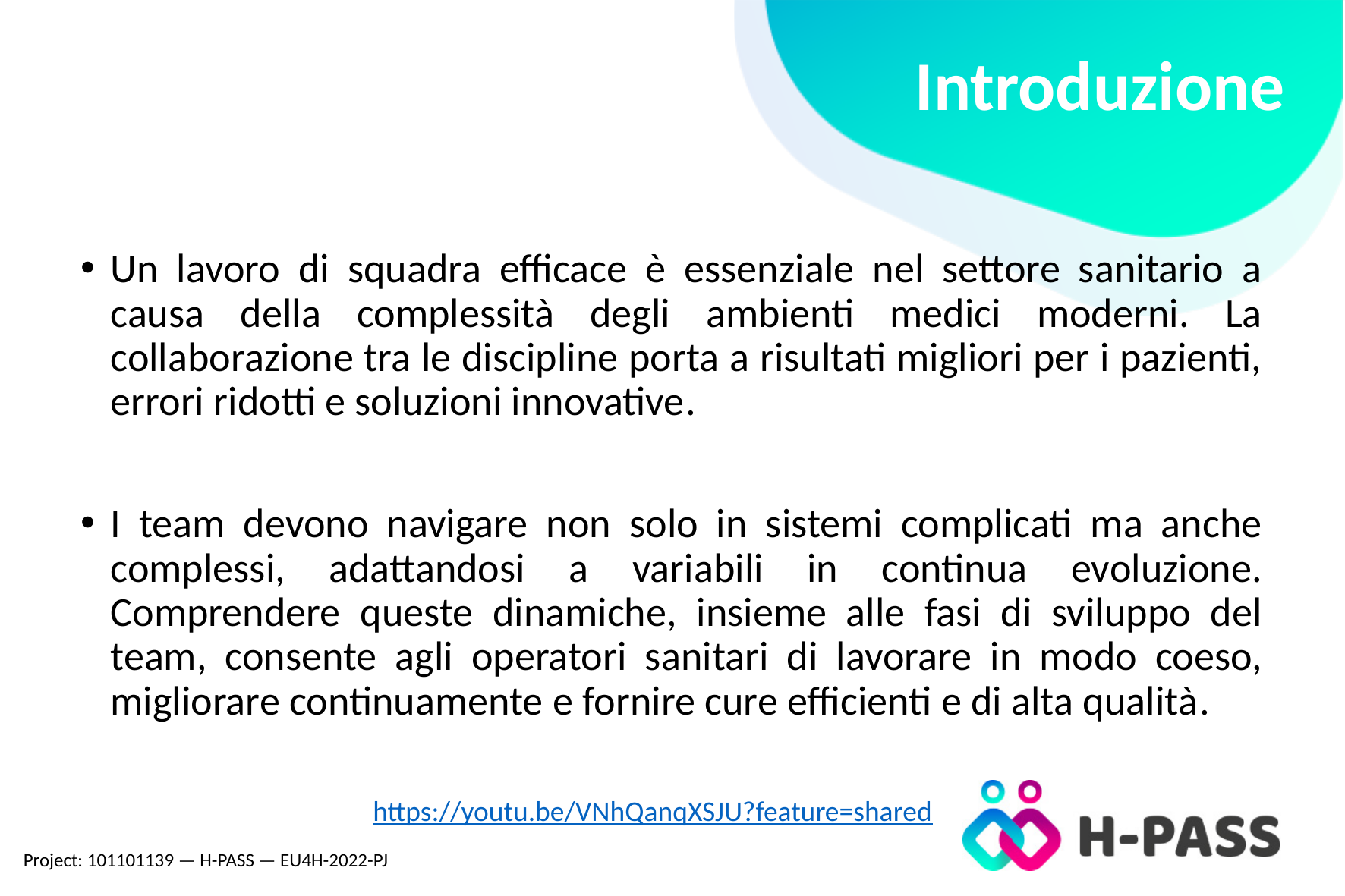

Introduzione
Un lavoro di squadra efficace è essenziale nel settore sanitario a causa della complessità degli ambienti medici moderni. La collaborazione tra le discipline porta a risultati migliori per i pazienti, errori ridotti e soluzioni innovative.

I team devono navigare non solo in sistemi complicati ma anche complessi, adattandosi a variabili in continua evoluzione. Comprendere queste dinamiche, insieme alle fasi di sviluppo del team, consente agli operatori sanitari di lavorare in modo coeso, migliorare continuamente e fornire cure efficienti e di alta qualità.
https://youtu.be/VNhQanqXSJU?feature=shared
Project: 101101139 — H-PASS — EU4H-2022-PJ